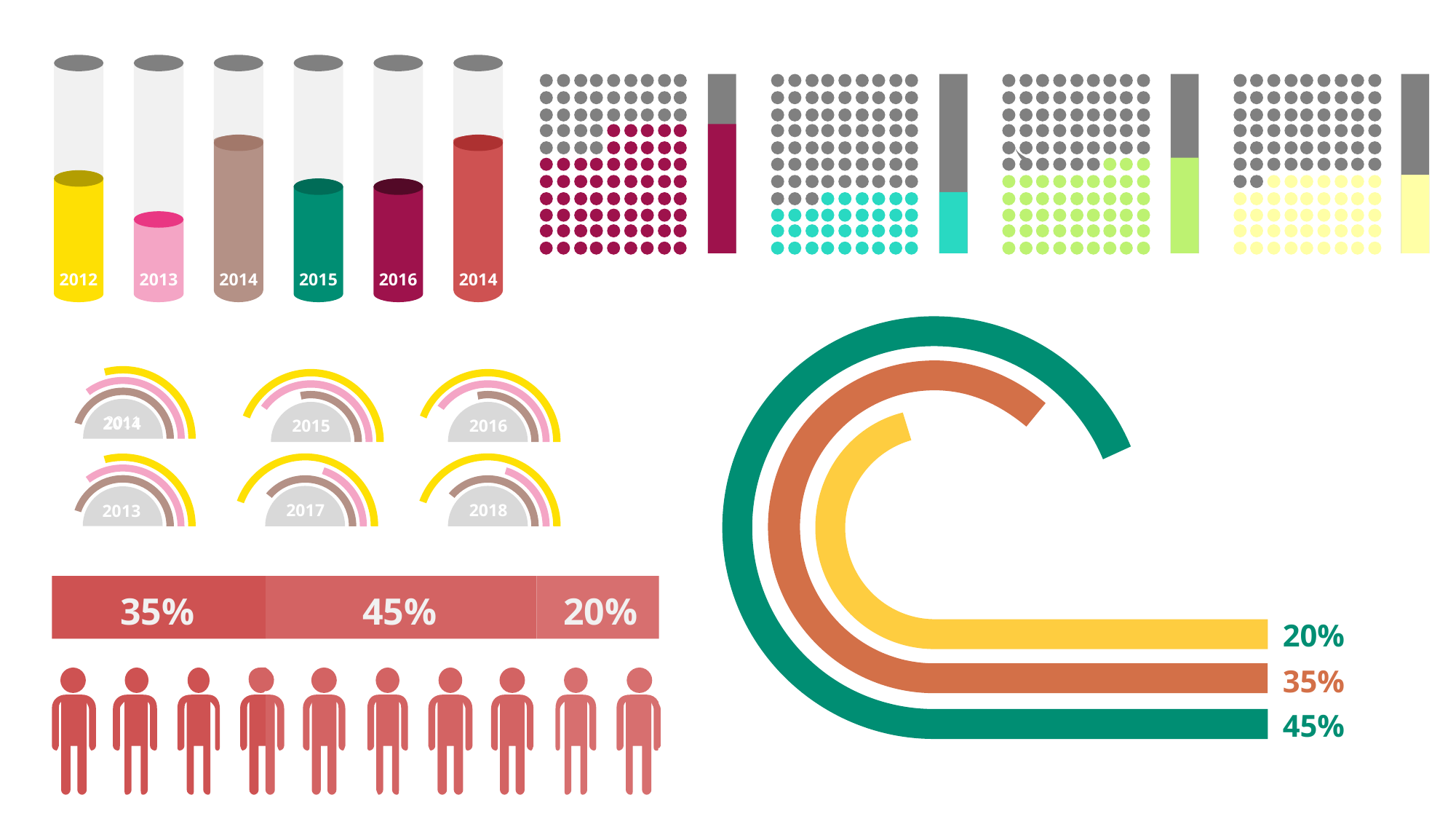

2014

2015

2016

2014

2012

2013

20%
35%
45%

2014

2015

2016

2017

2018

2013

35%
45%
20%